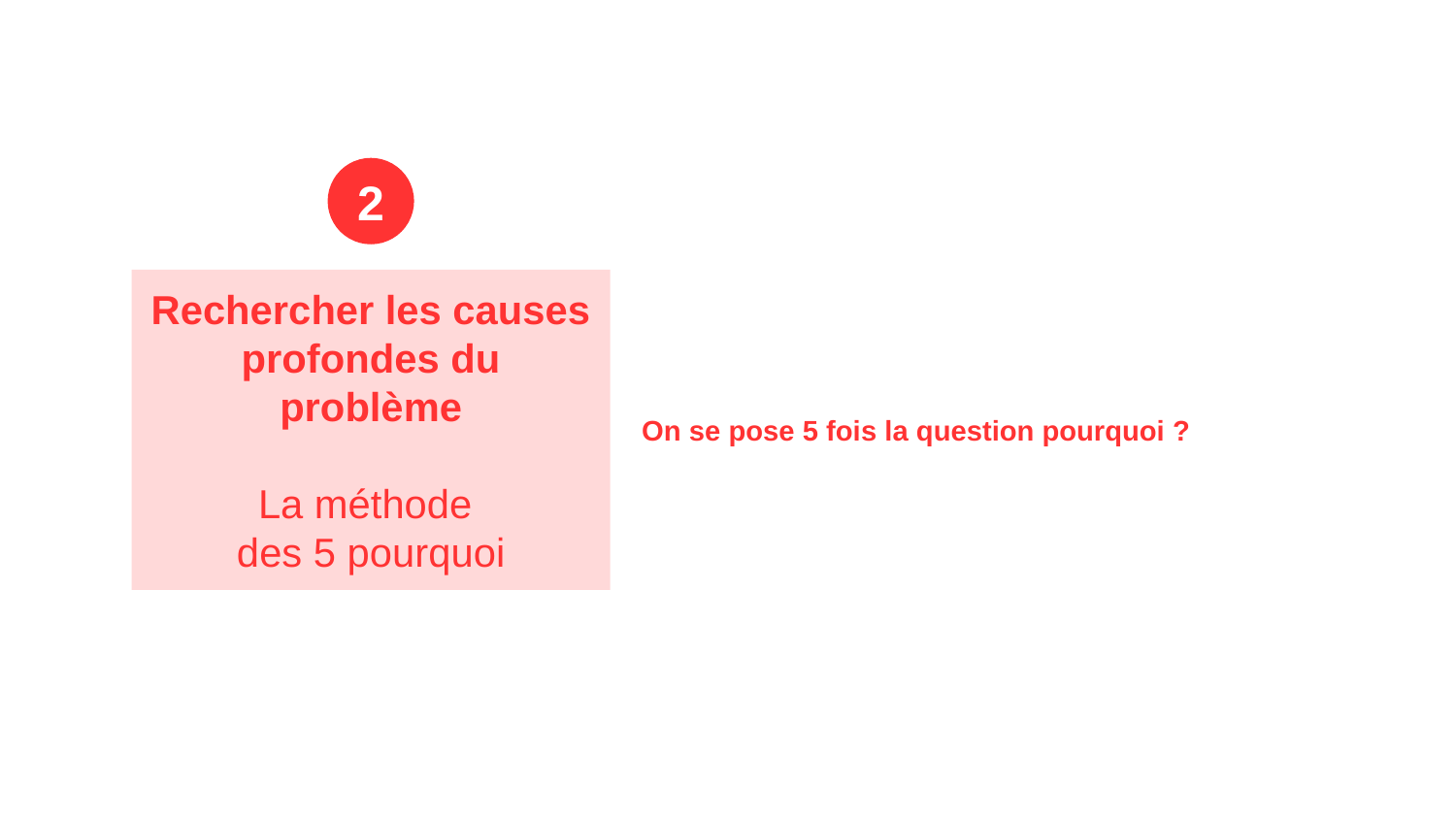

2
Rechercher les causes profondes du problème

La méthode
des 5 pourquoi
On se pose 5 fois la question pourquoi ?